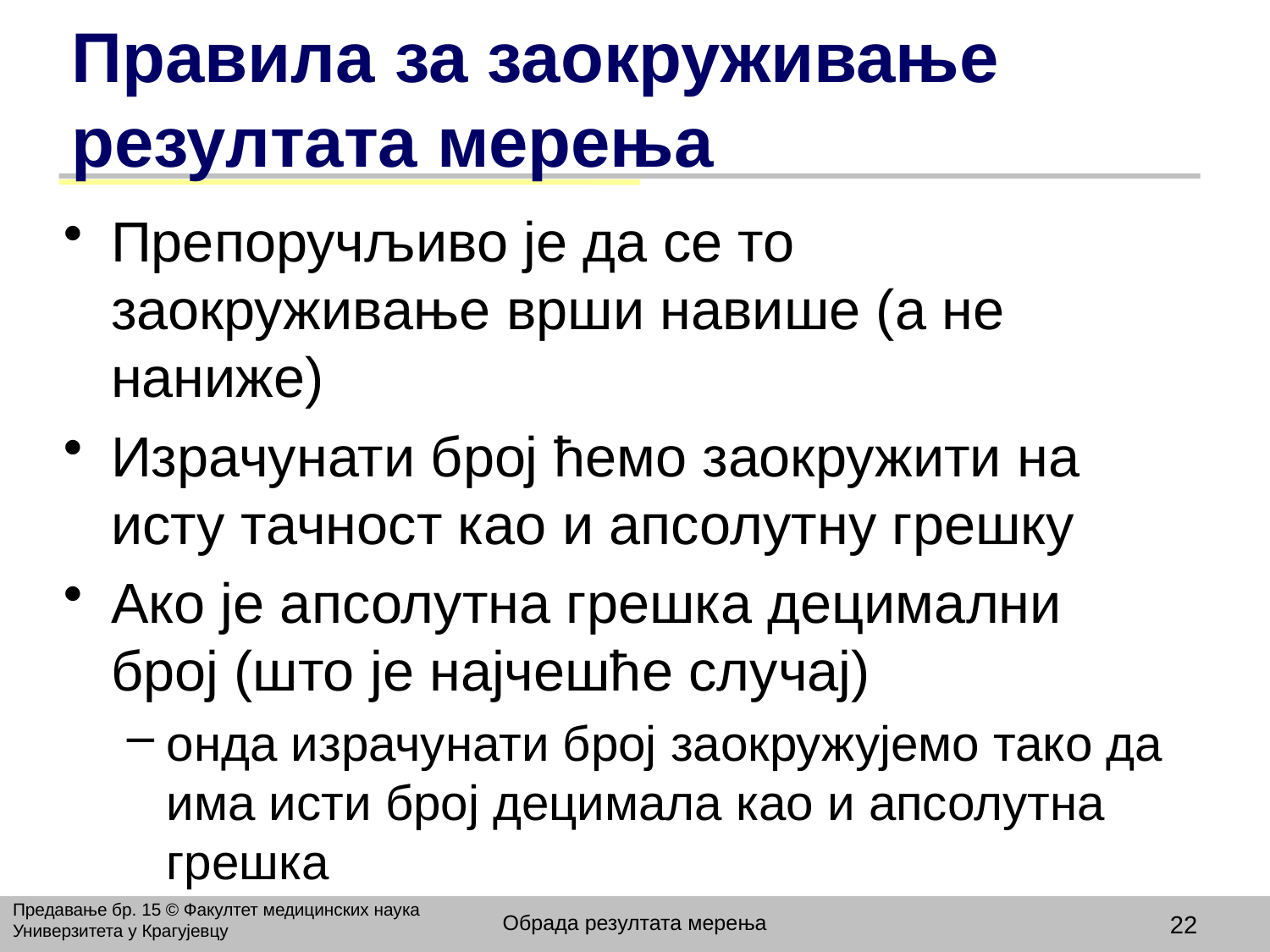

# Правила за заокруживање резултата мерења
Препоручљиво је да се то заокруживање врши навише (а не наниже)
Израчунати број ћемо заокружити на исту тачност као и апсолутну грешку
Ако је апсолутна грешка децимални број (што је најчешће случај)
онда израчунати број заокружујемо тако да има исти број децимала као и апсолутна грешка
Предавање бр. 15 © Факултет медицинских наука Универзитета у Крагујевцу
Обрада резултата мерења
22